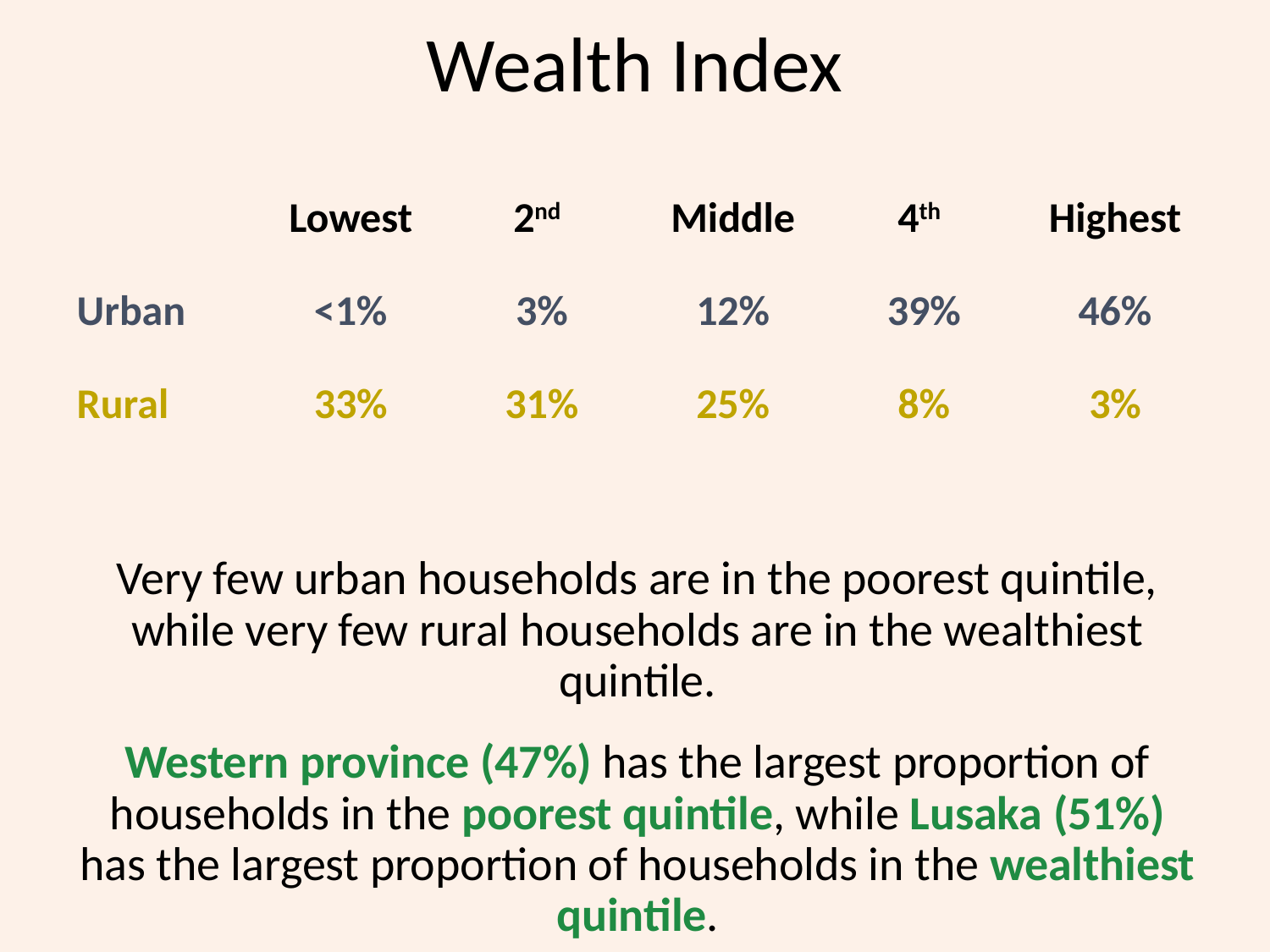

# Wealth Index
|  | Lowest | 2nd | Middle | 4th | Highest |
| --- | --- | --- | --- | --- | --- |
| Urban | <1% | 3% | 12% | 39% | 46% |
| Rural | 33% | 31% | 25% | 8% | 3% |
Very few urban households are in the poorest quintile, while very few rural households are in the wealthiest quintile.
Western province (47%) has the largest proportion of households in the poorest quintile, while Lusaka (51%) has the largest proportion of households in the wealthiest quintile.